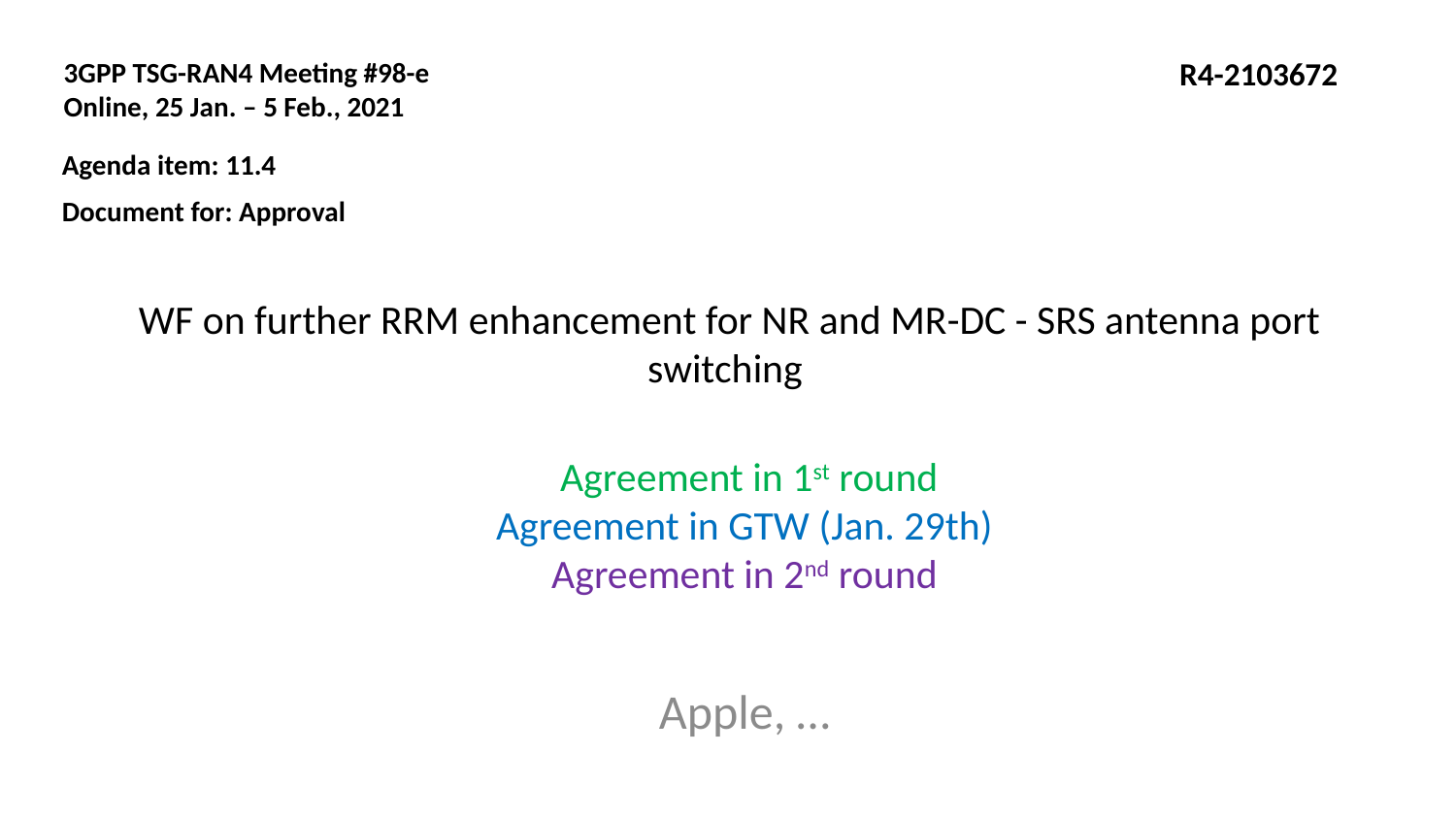

3GPP TSG-RAN4 Meeting #98-e
Online, 25 Jan. – 5 Feb., 2021
R4-2103672
Agenda item: 11.4
Document for: Approval
# WF on further RRM enhancement for NR and MR-DC - SRS antenna port switching
 Agreement in 1st round
Agreement in GTW (Jan. 29th)
Agreement in 2nd round
Apple, …